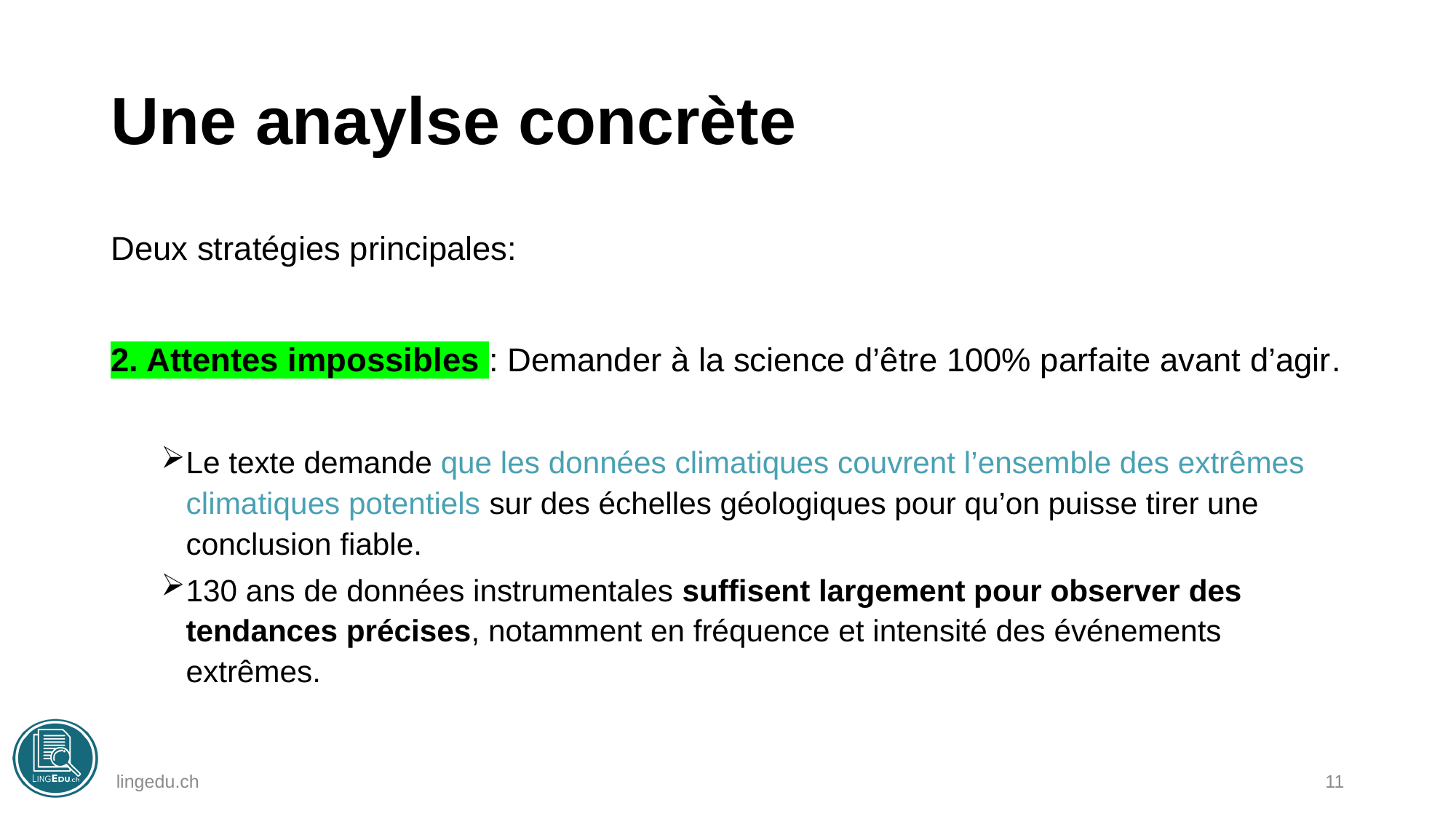

# Une anaylse concrète
Deux stratégies principales:

2. Attentes impossibles : Demander à la science d’être 100% parfaite avant d’agir.

Le texte demande que les données climatiques couvrent l’ensemble des extrêmes climatiques potentiels sur des échelles géologiques pour qu’on puisse tirer une conclusion fiable.
130 ans de données instrumentales suffisent largement pour observer des tendances précises, notamment en fréquence et intensité des événements extrêmes.
lingedu.ch
11